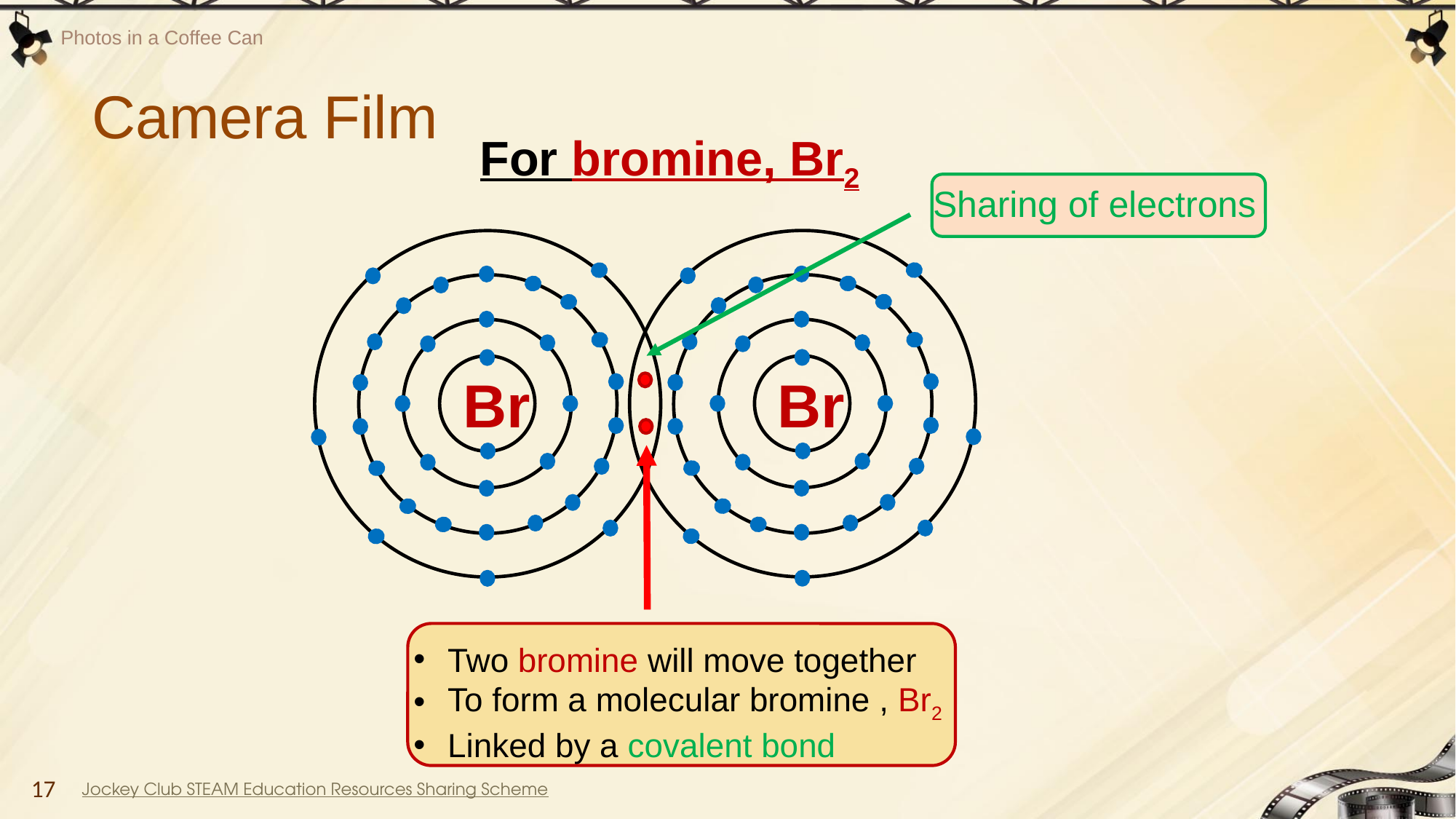

# Camera Film
For bromine, Br2

Sharing of electrons

Br
Br

Two bromine will move together
To form a molecular bromine , Br2
Linked by a covalent bond